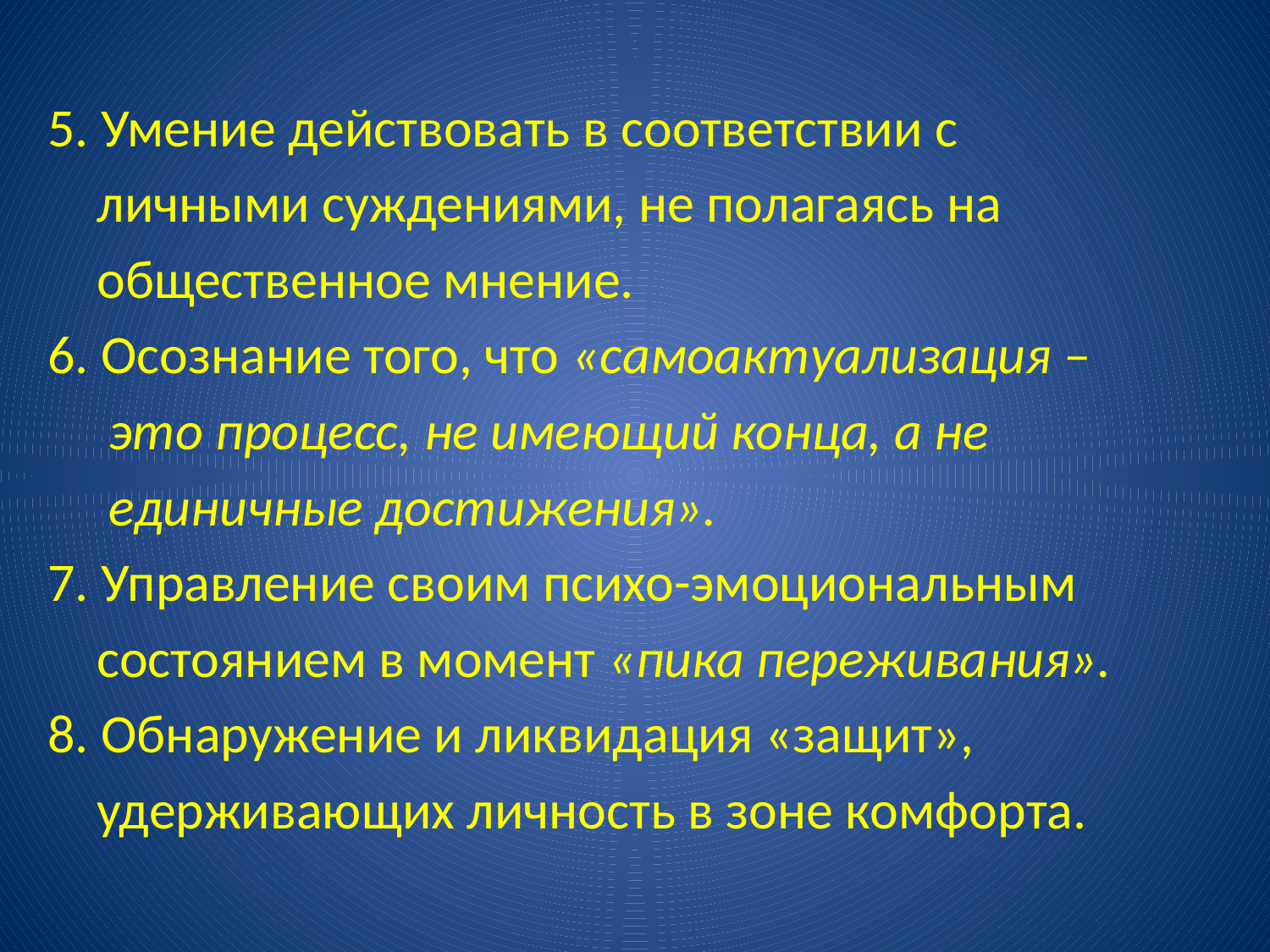

5. Умение действовать в соответствии с
    личными суждениями, не полагаясь на
    общественное мнение.
6. Осознание того, что «самоактуализация –
     это процесс, не имеющий конца, а не
     единичные достижения».
7. Управление своим психо-эмоциональным
    состоянием в момент «пика переживания».
8. Обнаружение и ликвидация «защит»,
    удерживающих личность в зоне комфорта.